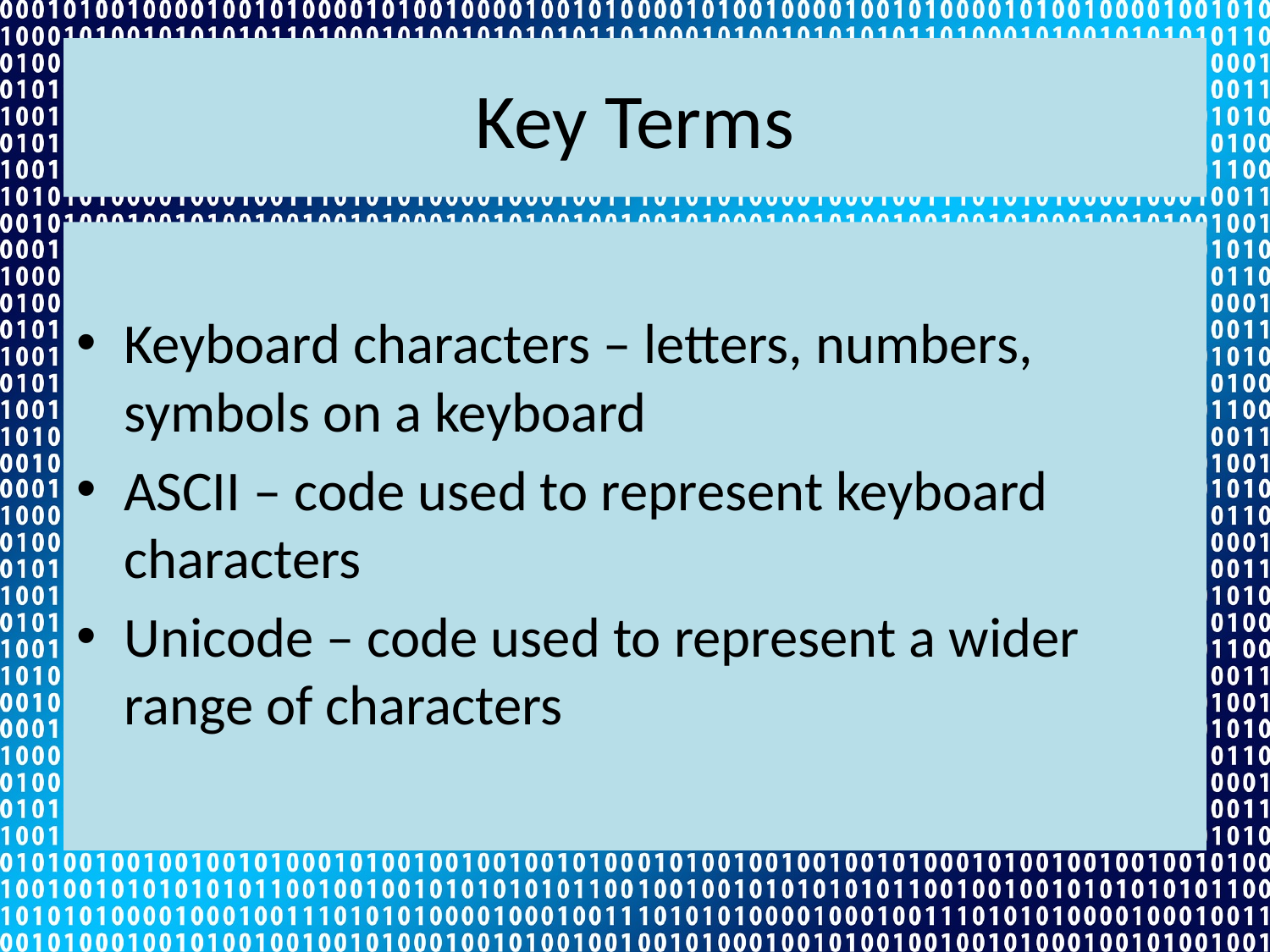

# Key Terms

Keyboard characters – letters, numbers, symbols on a keyboard
ASCII – code used to represent keyboard characters
Unicode – code used to represent a wider range of characters